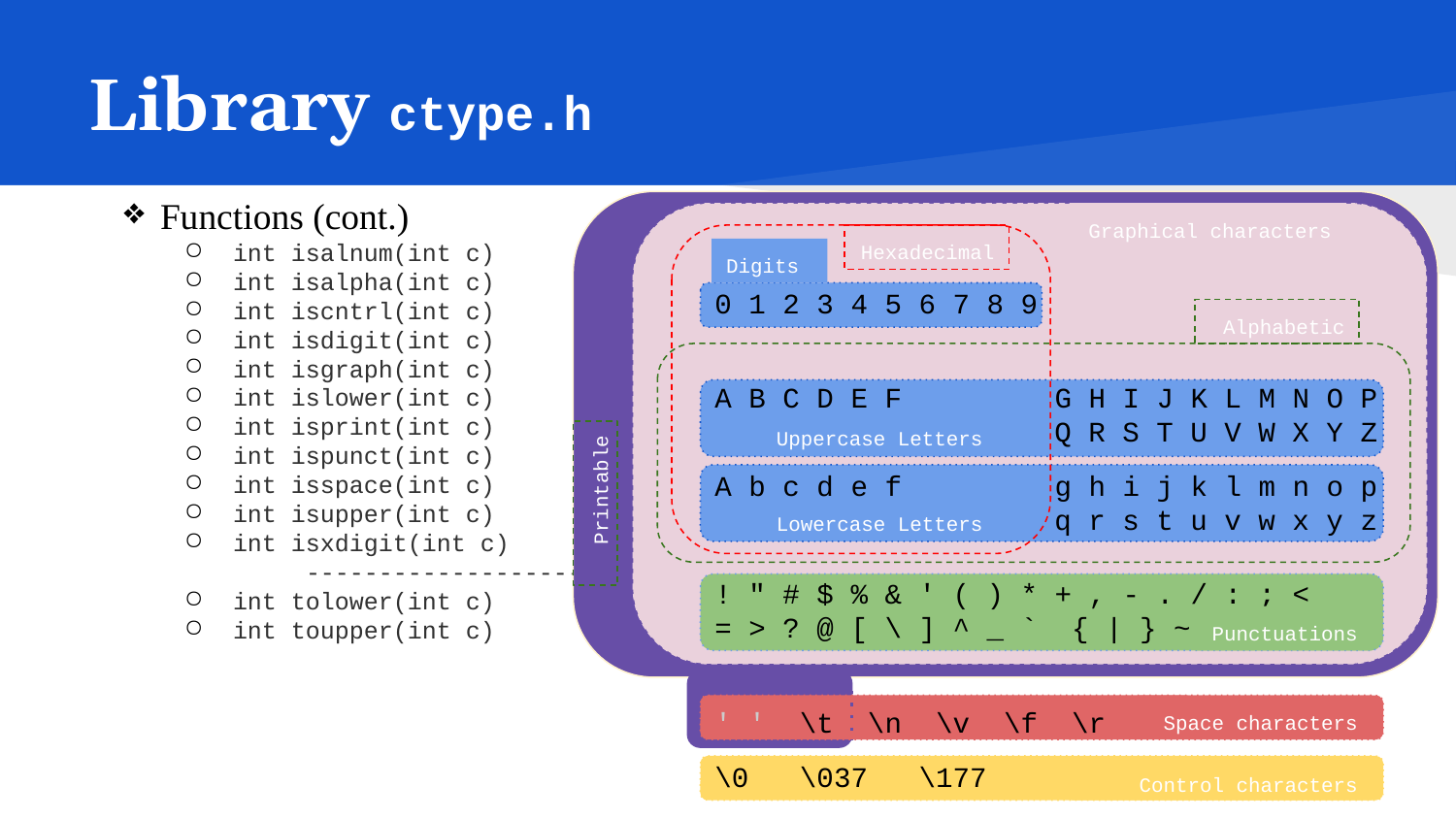

# Library ctype.h
Functions (cont.)
int isalnum(int c)
int isalpha(int c)
int iscntrl(int c)
int isdigit(int c)
int isgraph(int c)
int islower(int c)
int isprint(int c)
int ispunct(int c)
int isspace(int c)
int isupper(int c)
int isxdigit(int c)
	-------------------
int tolower(int c)
int toupper(int c)

Graphical characters

Hexadecimal
Digits
0 1 2 3 4 5 6 7 8 9
A B C D E F         G H I J K L M N O P
                    Q R S T U V W X Y Z
A b c d e f         g h i j k l m n o p
                    q r s t u v w x y z
! " # $ % & ' ( ) * + , - . / : ; <
= > ? @ [ \ ] ^ _ `  { | } ~
' '  \t  \n  \v  \f  \r
\0   \037   \177

Alphabetic

Uppercase Letters

Printable
Lowercase Letters

Punctuations

Space characters

Control characters